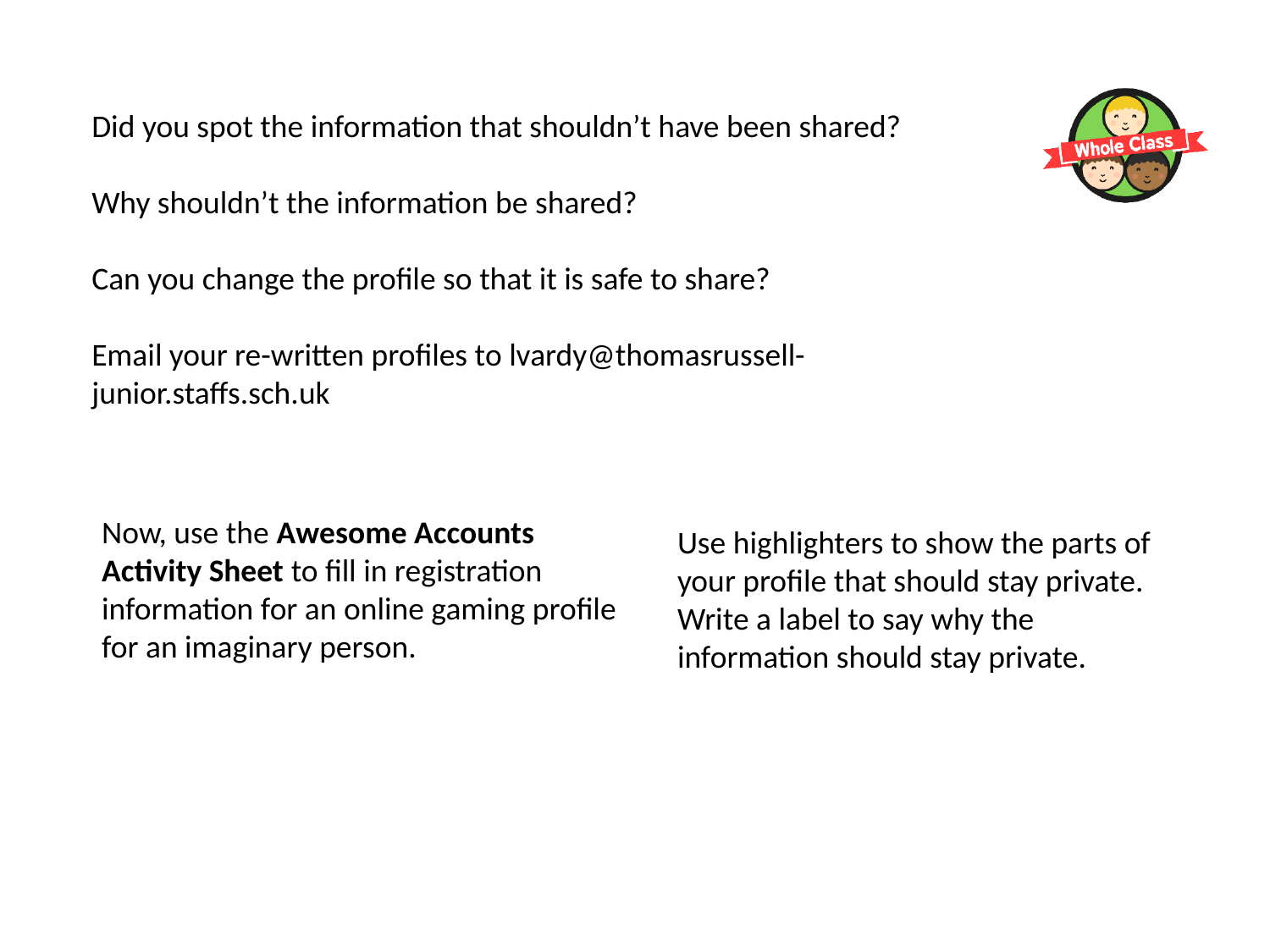

Did you spot the information that shouldn’t have been shared?

Why shouldn’t the information be shared?

Can you change the profile so that it is safe to share?

Email your re-written profiles to lvardy@thomasrussell-junior.staffs.sch.uk
Now, use the Awesome Accounts Activity Sheet to fill in registration information for an online gaming profile for an imaginary person.
Use highlighters to show the parts of your profile that should stay private. Write a label to say why the information should stay private.